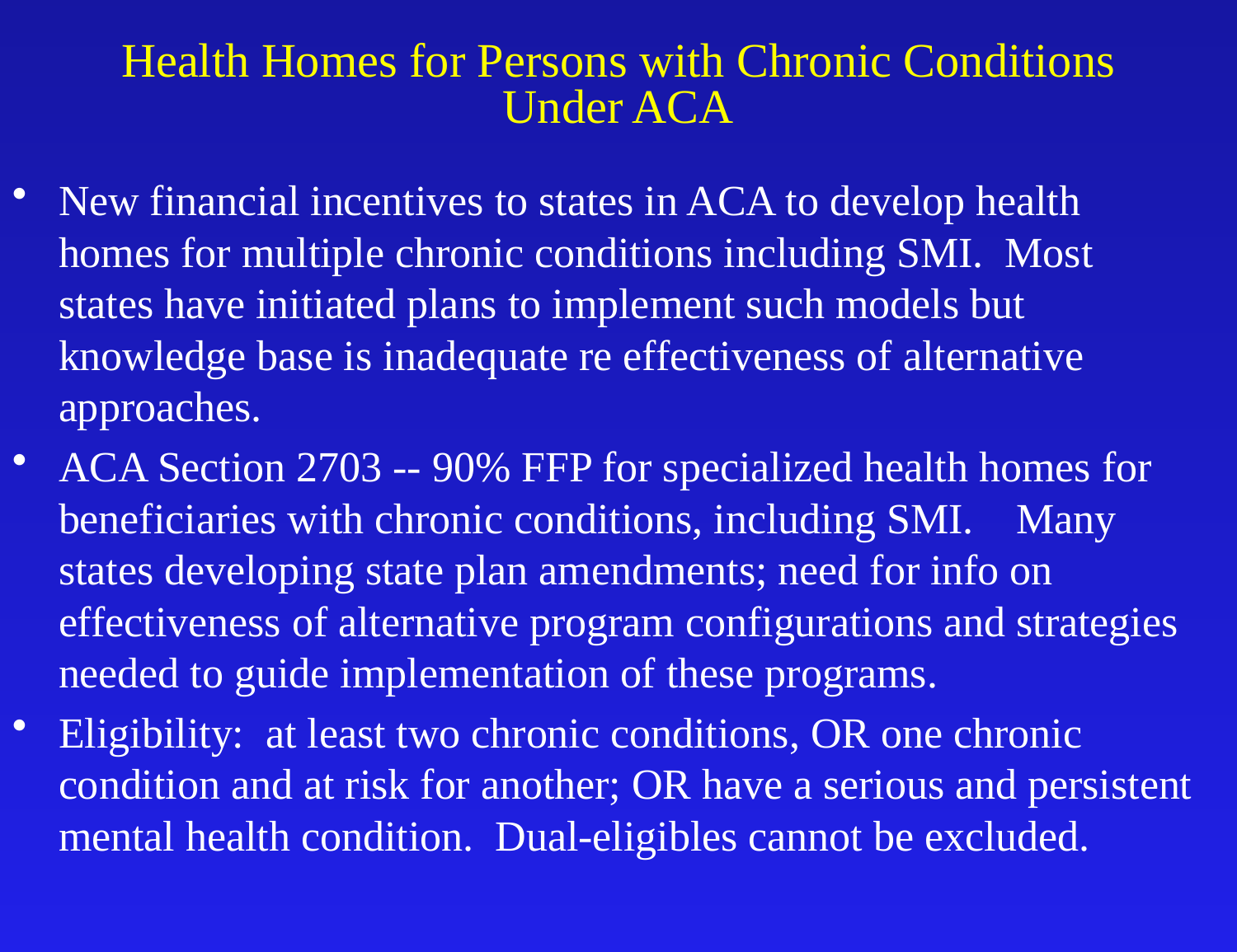

# Health Homes for Persons with Chronic Conditions Under ACA

New financial incentives to states in ACA to develop health homes for multiple chronic conditions including SMI.  Most states have initiated plans to implement such models but knowledge base is inadequate re effectiveness of alternative approaches.
ACA Section 2703 -- 90% FFP for specialized health homes for beneficiaries with chronic conditions, including SMI.    Many states developing state plan amendments; need for info on effectiveness of alternative program configurations and strategies needed to guide implementation of these programs.
Eligibility:  at least two chronic conditions, OR one chronic condition and at risk for another; OR have a serious and persistent mental health condition.  Dual-eligibles cannot be excluded.